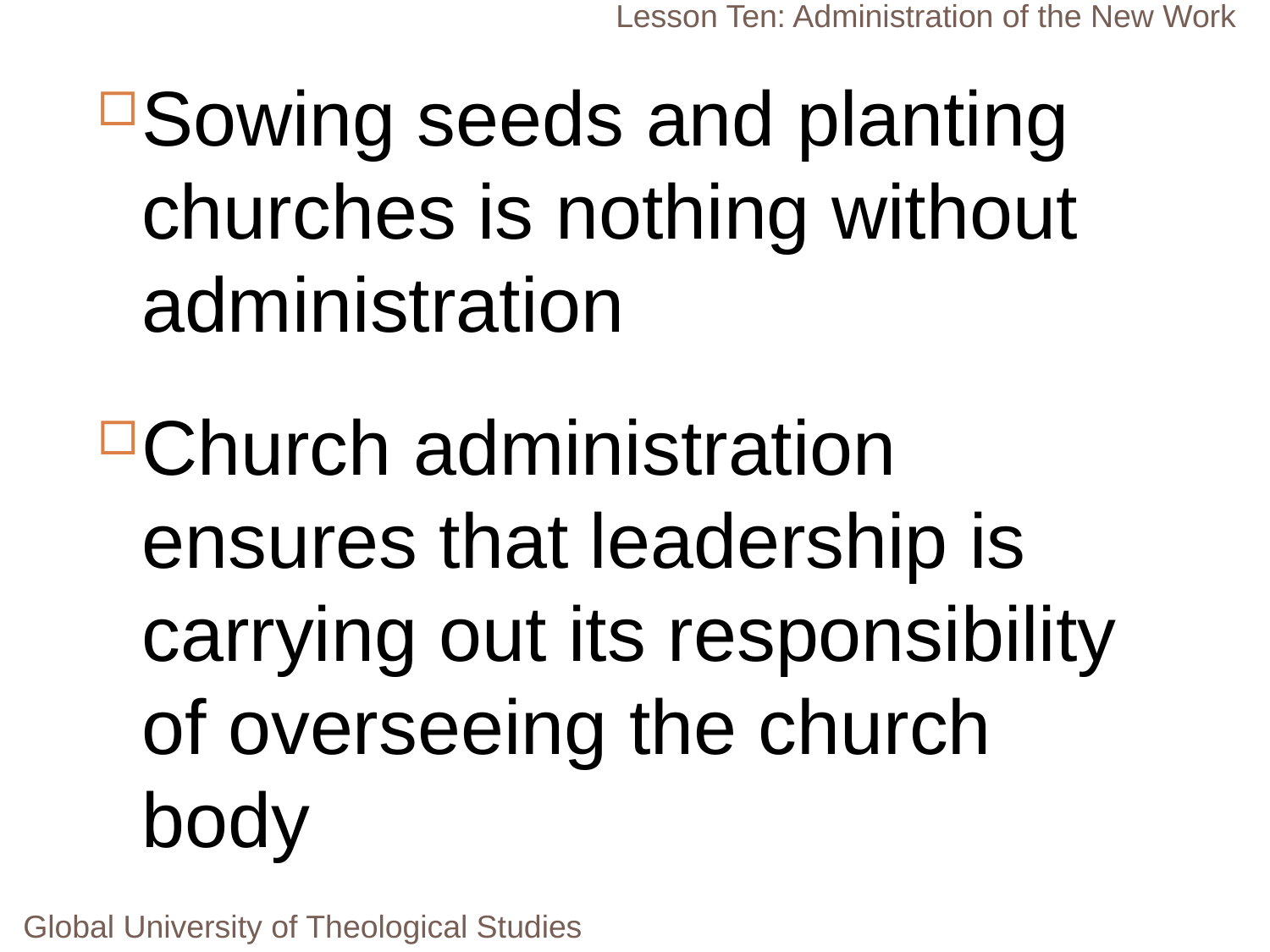

Lesson Ten: Administration of the New Work
Sowing seeds and planting churches is nothing without administration
Church administration ensures that leadership is carrying out its responsibility of overseeing the church body
Global University of Theological Studies